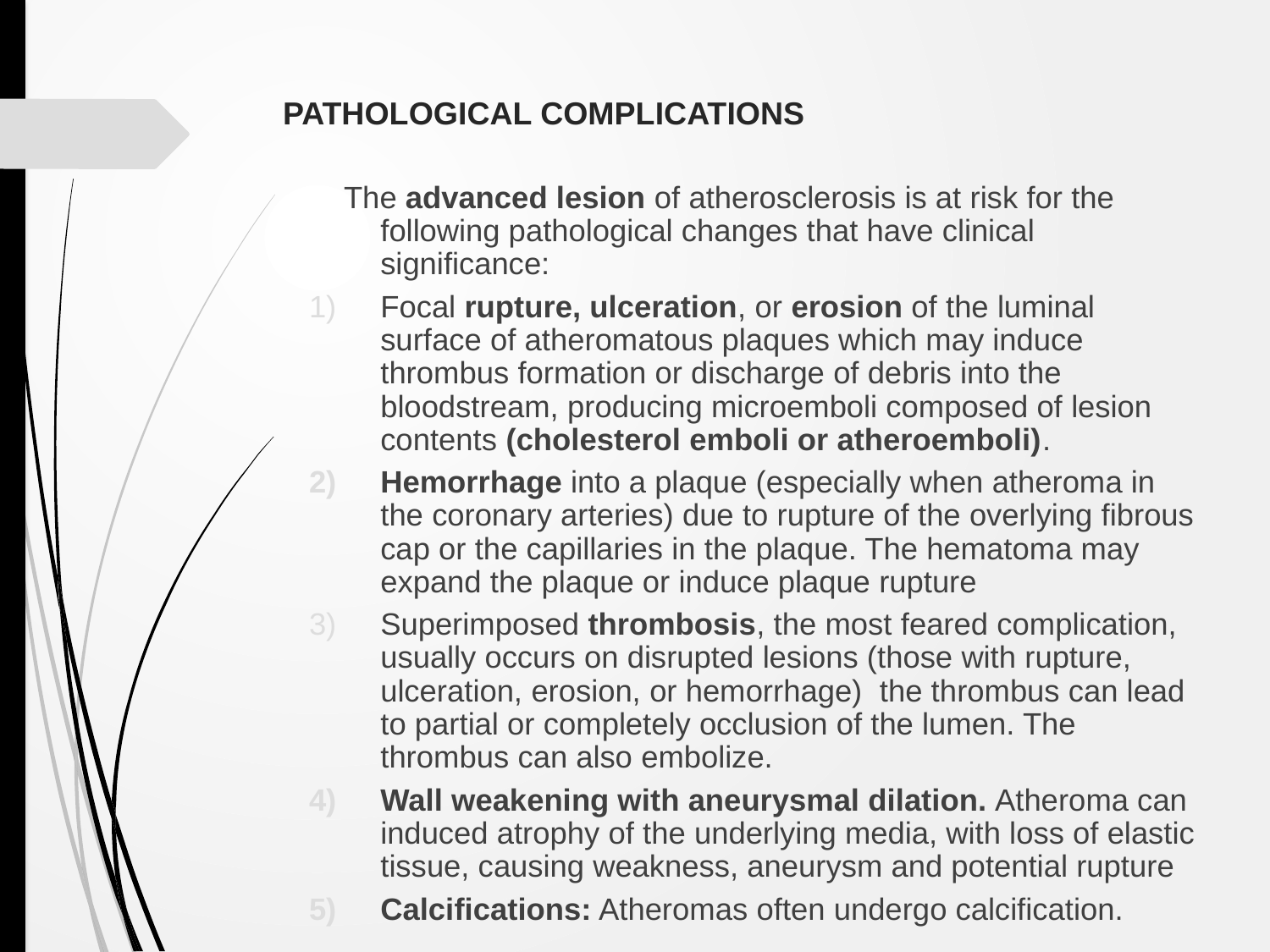

# PATHOLOGICAL COMPLICATIONS
    The advanced lesion of atherosclerosis is at risk for the following pathological changes that have clinical significance:
Focal rupture, ulceration, or erosion of the luminal surface of atheromatous plaques which may induce thrombus formation or discharge of debris into the bloodstream, producing microemboli composed of lesion contents (cholesterol emboli or atheroemboli).
Hemorrhage into a plaque (especially when atheroma in the coronary arteries) due to rupture of the overlying fibrous cap or the capillaries in the plaque. The hematoma may expand the plaque or induce plaque rupture
Superimposed thrombosis, the most feared complication, usually occurs on disrupted lesions (those with rupture, ulceration, erosion, or hemorrhage)  the thrombus can lead to partial or completely occlusion of the lumen. The thrombus can also embolize.
Wall weakening with aneurysmal dilation. Atheroma can induced atrophy of the underlying media, with loss of elastic tissue, causing weakness, aneurysm and potential rupture
Calcifications: Atheromas often undergo calcification.